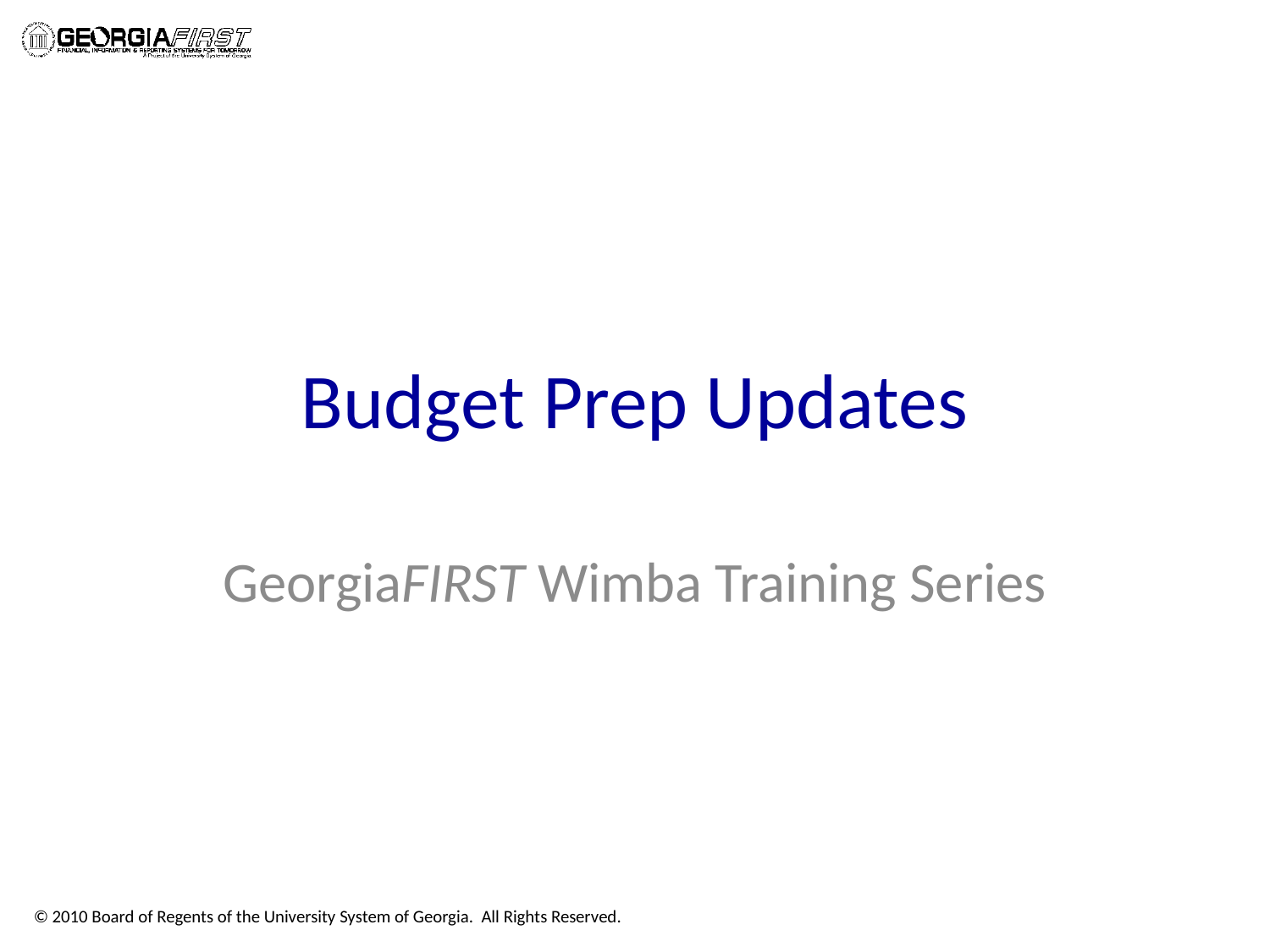

# Budget Prep Updates
GeorgiaFIRST Wimba Training Series